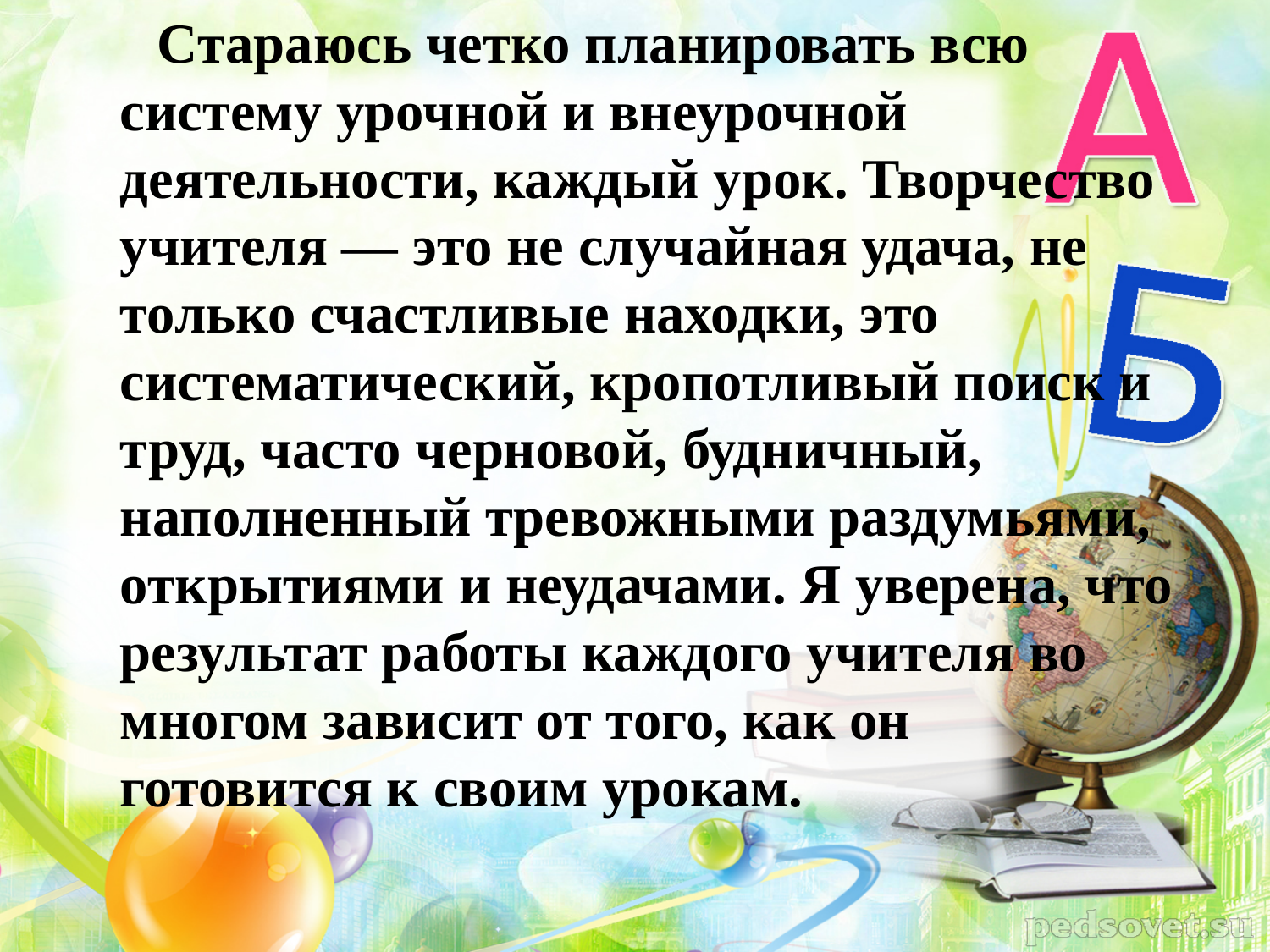

Стараюсь четко планировать всю систему урочной и внеурочной деятельности, каждый урок. Творчество учителя — это не случайная удача, не только счастливые находки, это систематический, кропотливый поиск и труд, часто черновой, будничный, наполненный тревожными раздумьями, открытиями и неудачами. Я уверена, что результат работы каждого учителя во многом зависит от того, как он готовится к своим урокам.

#